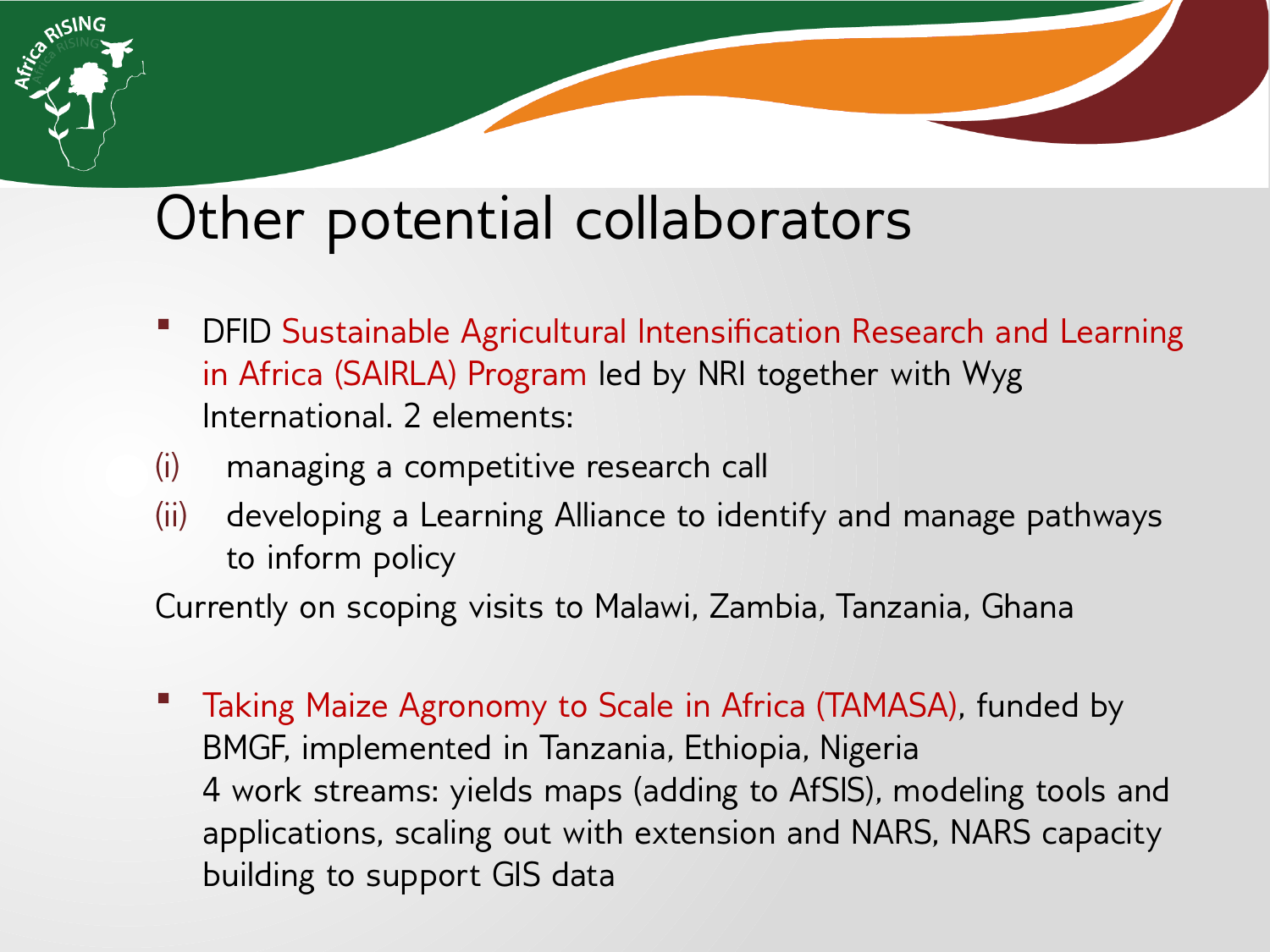

Other potential collaborators

DFID Sustainable Agricultural Intensification Research and Learning in Africa (SAIRLA) Program led by NRI together with Wyg International. 2 elements:
managing a competitive research call
developing a Learning Alliance to identify and manage pathways to inform policy
Currently on scoping visits to Malawi, Zambia, Tanzania, Ghana

Taking Maize Agronomy to Scale in Africa (TAMASA), funded by BMGF, implemented in Tanzania, Ethiopia, Nigeria
4 work streams: yields maps (adding to AfSIS), modeling tools and applications, scaling out with extension and NARS, NARS capacity building to support GIS data